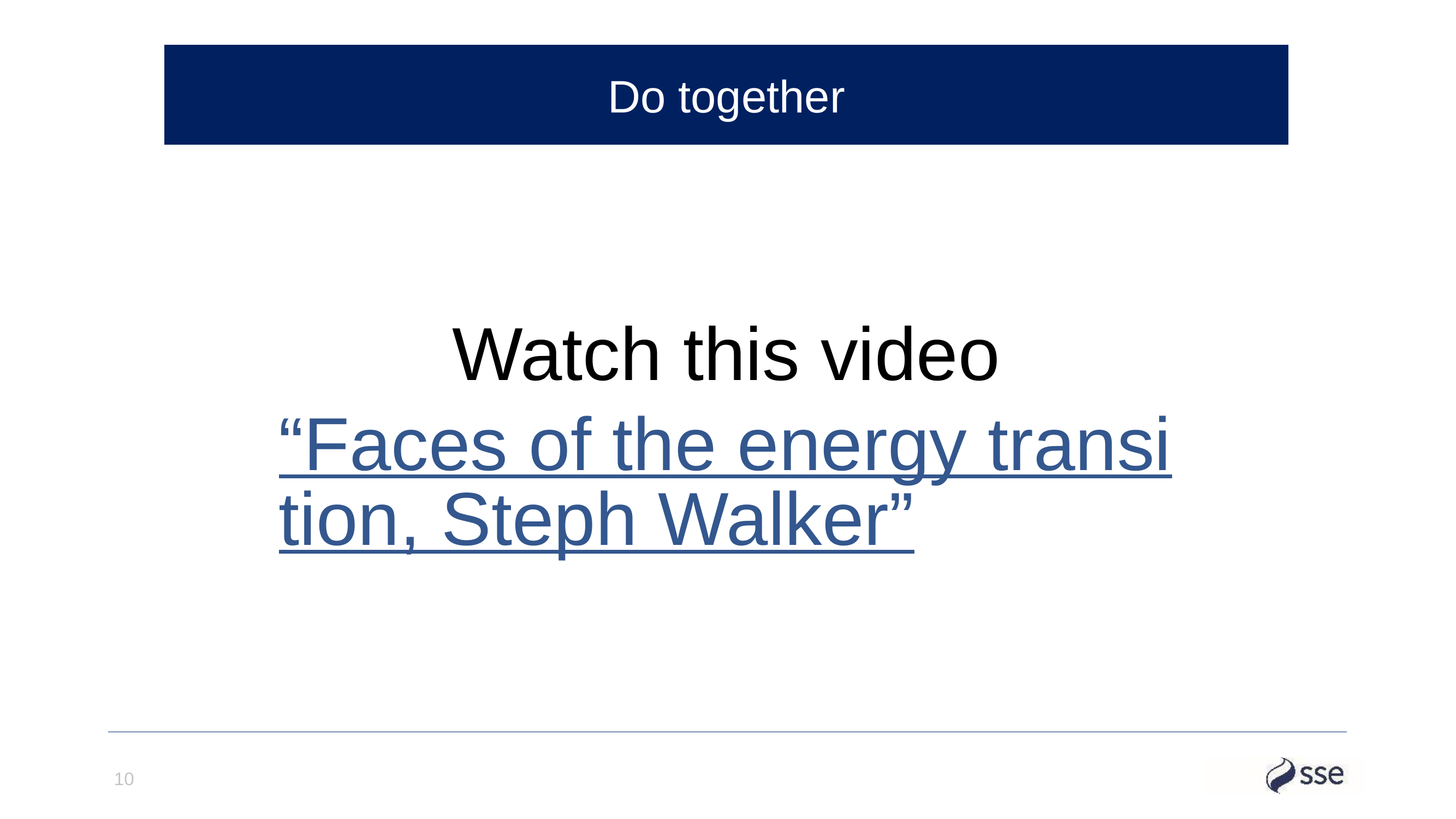

Do together
Watch this video
“Faces of the energy transition, Steph Walker”
10